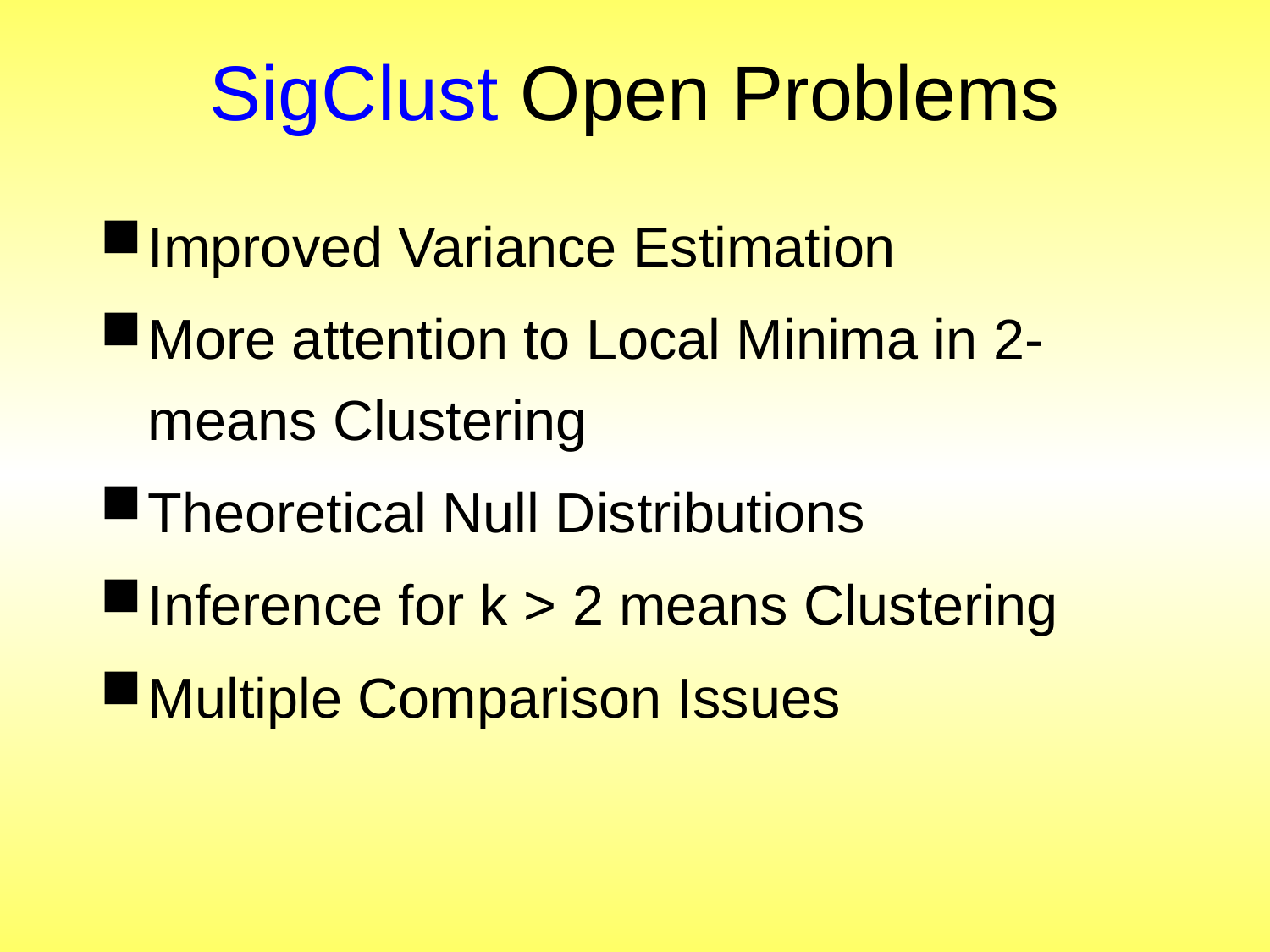

# SigClust Open Problems
Improved Variance Estimation
More attention to Local Minima in 2-means Clustering
Theoretical Null Distributions
Inference for k > 2 means Clustering
Multiple Comparison Issues